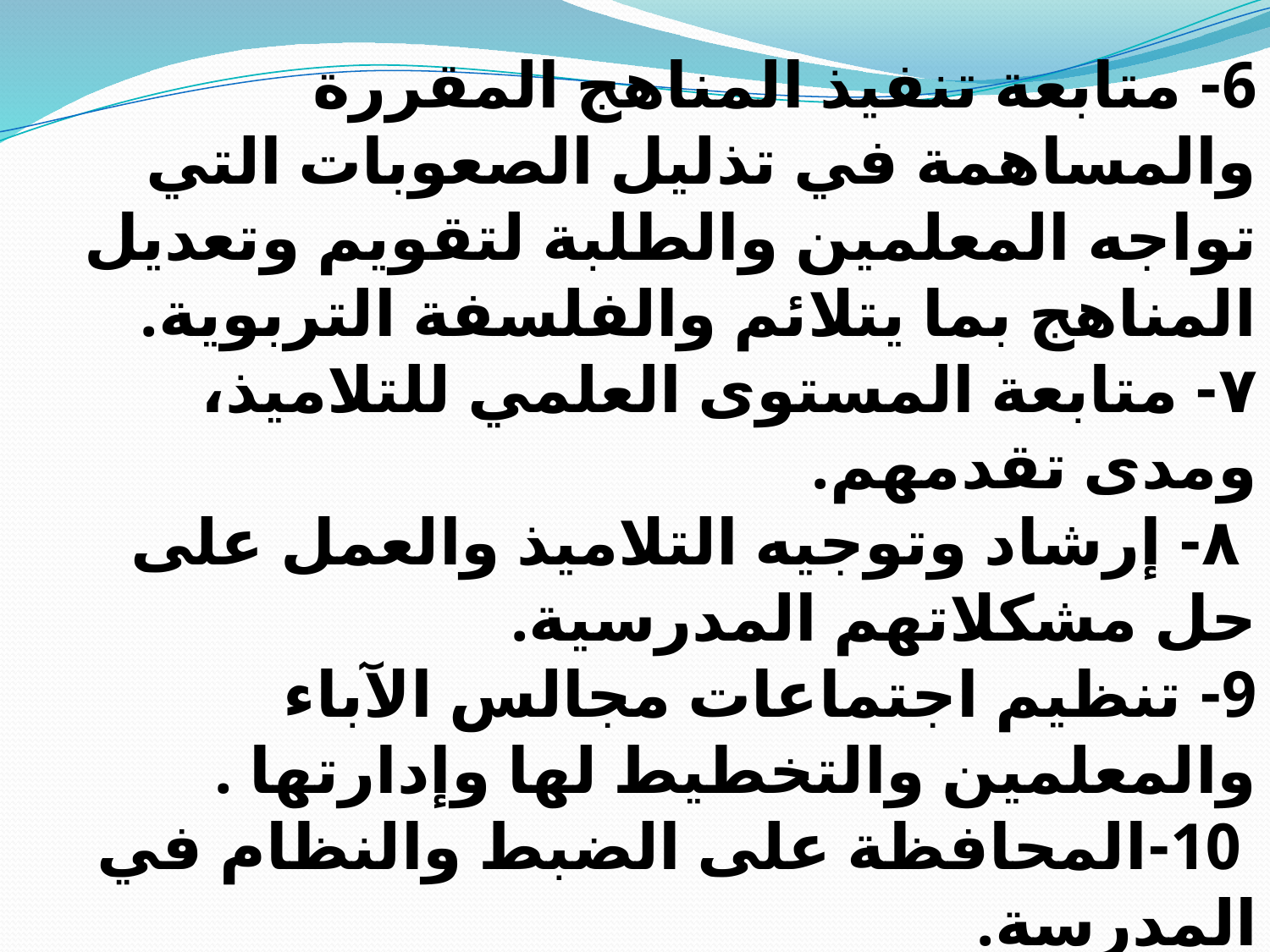

6- متابعة تنفيذ المناهج المقررة والمساهمة في تذليل الصعوبات التي تواجه المعلمين والطلبة لتقويم وتعديل المناهج بما يتلائم والفلسفة التربوية.
۷- متابعة المستوى العلمي للتلاميذ، ومدى تقدمهم.
 ۸- إرشاد وتوجيه التلاميذ والعمل على حل مشكلاتهم المدرسية.
9- تنظيم اجتماعات مجالس الآباء والمعلمين والتخطيط لها وإدارتها .
 10-المحافظة على الضبط والنظام في المدرسة.